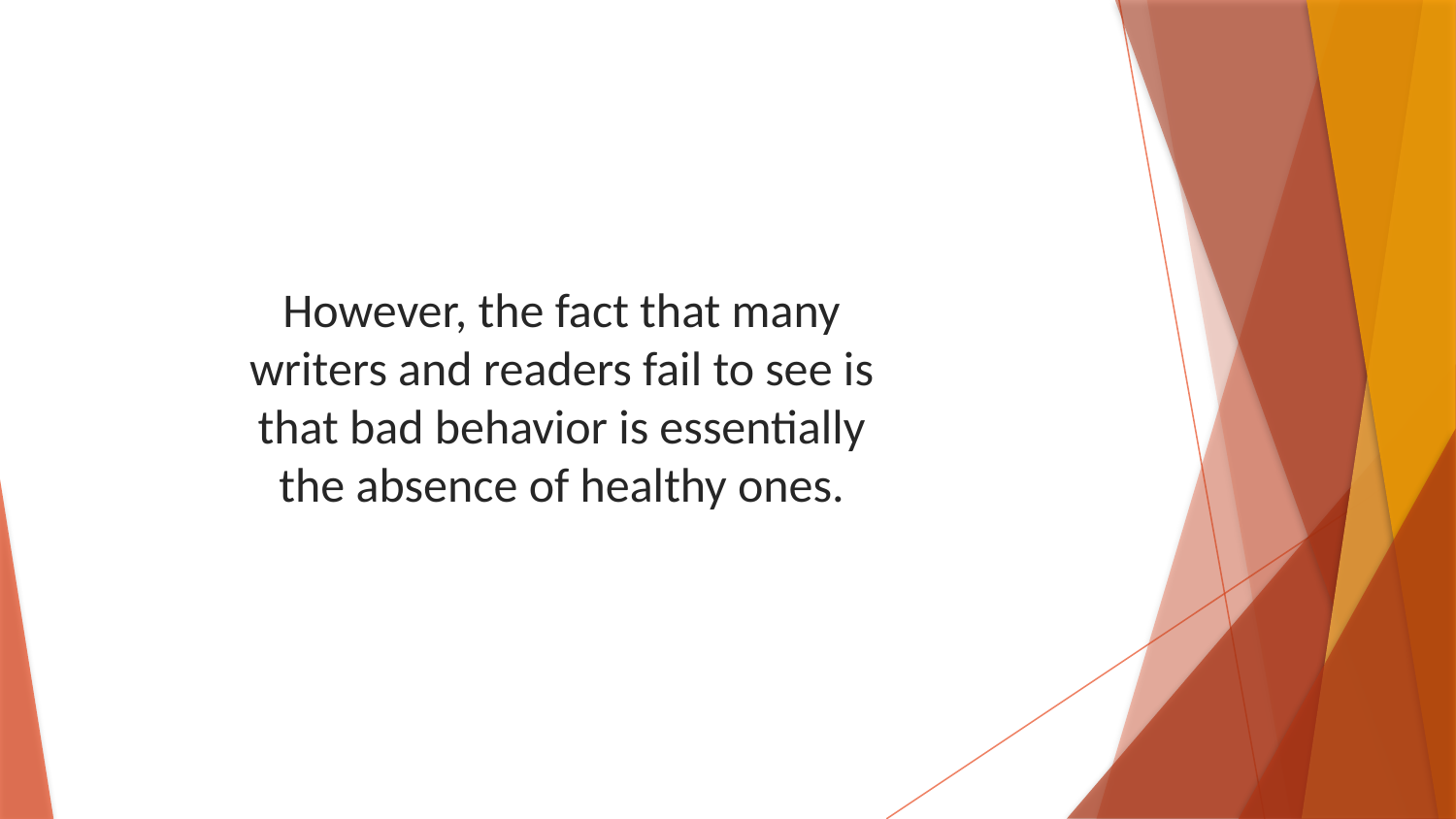

However, the fact that many writers and readers fail to see is that bad behavior is essentially the absence of healthy ones.